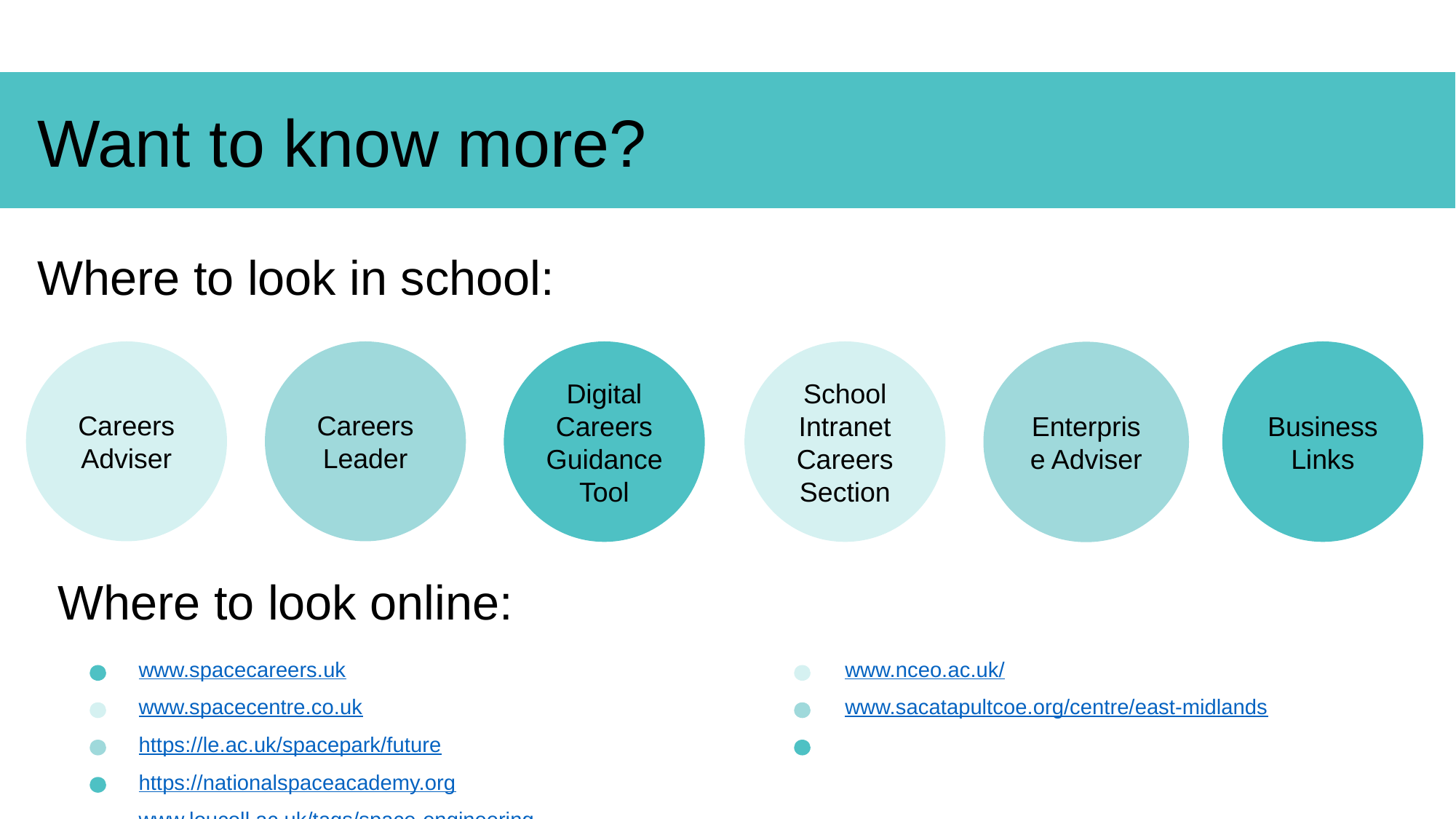

# Want to know more?
Where to look in school:
Careers Adviser
Careers Leader
School Intranet Careers Section
Business Links
Digital Careers Guidance Tool
Enterprise Adviser
Where to look online:
www.spacecareers.uk
www.spacecentre.co.uk
https://le.ac.uk/spacepark/future
https://nationalspaceacademy.org
www.loucoll.ac.uk/tags/space-engineering
www.nceo.ac.uk/
www.sacatapultcoe.org/centre/east-midlands